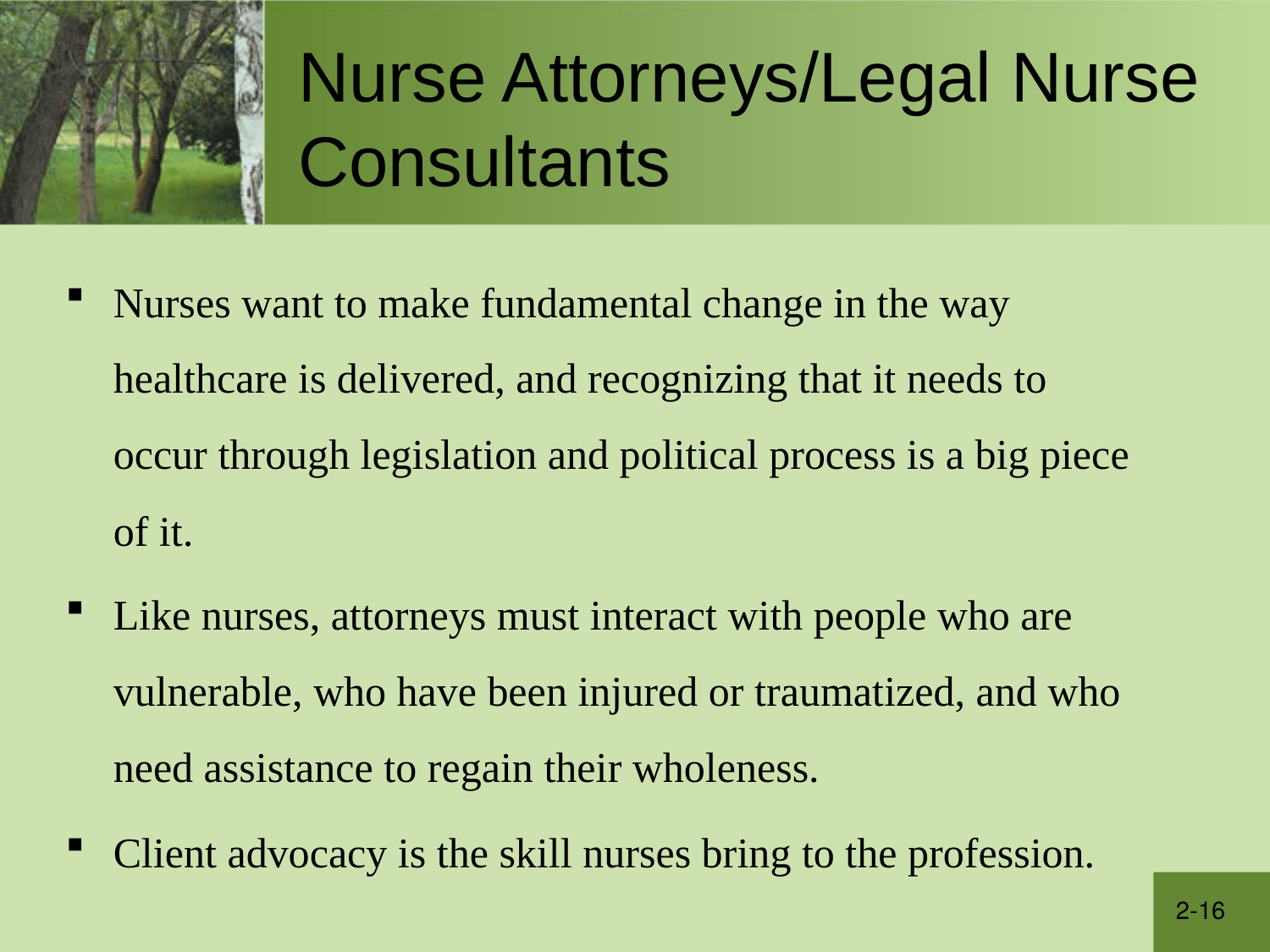

# Nurse Attorneys/Legal Nurse Consultants
Nurses want to make fundamental change in the way healthcare is delivered, and recognizing that it needs to occur through legislation and political process is a big piece of it.
Like nurses, attorneys must interact with people who are vulnerable, who have been injured or traumatized, and who need assistance to regain their wholeness.
Client advocacy is the skill nurses bring to the profession.
2-16